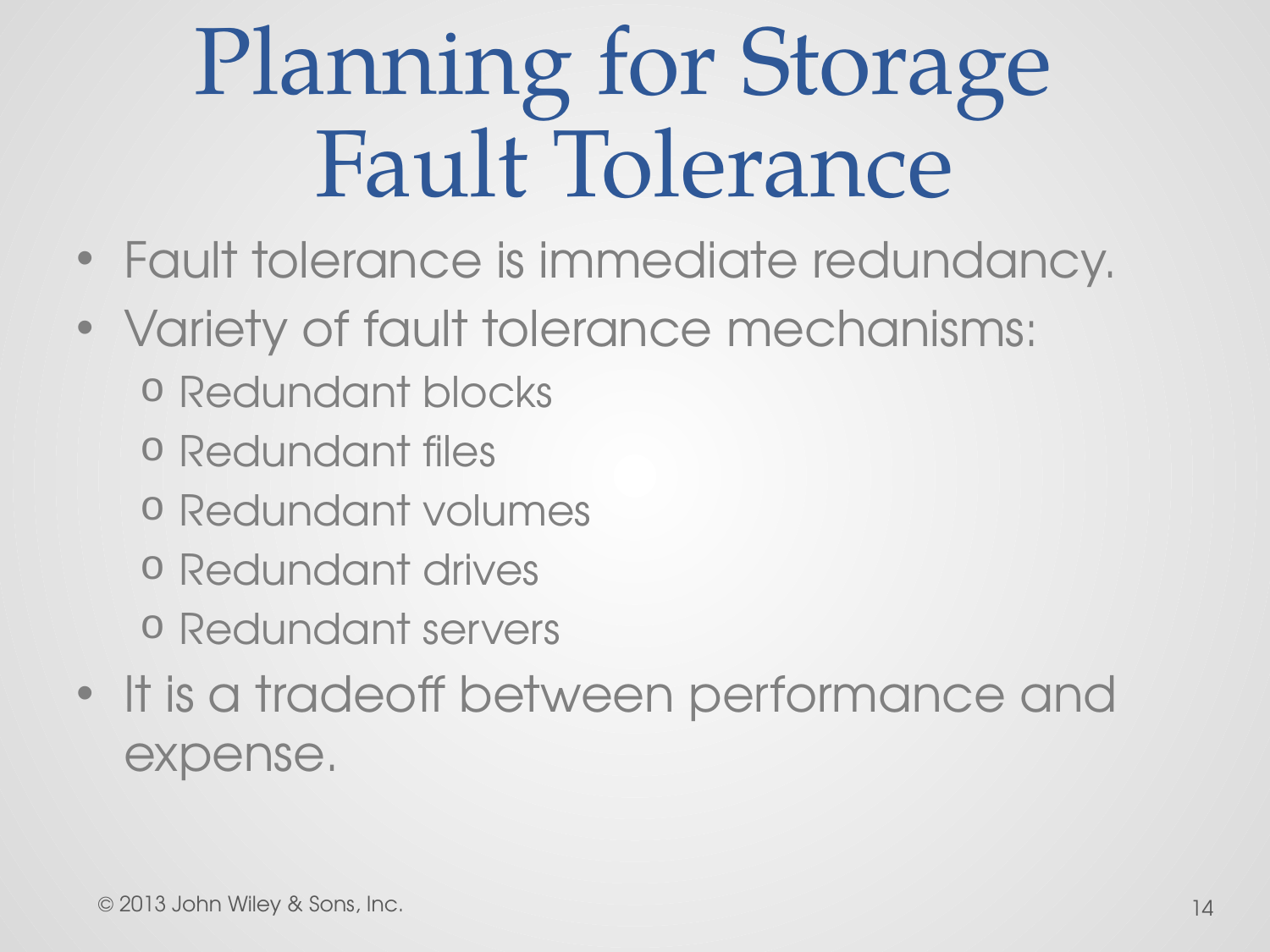

# Planning for Storage Fault Tolerance
Fault tolerance is immediate redundancy.
Variety of fault tolerance mechanisms:
Redundant blocks
Redundant files
Redundant volumes
Redundant drives
Redundant servers
It is a tradeoff between performance and expense.
© 2013 John Wiley & Sons, Inc.
14